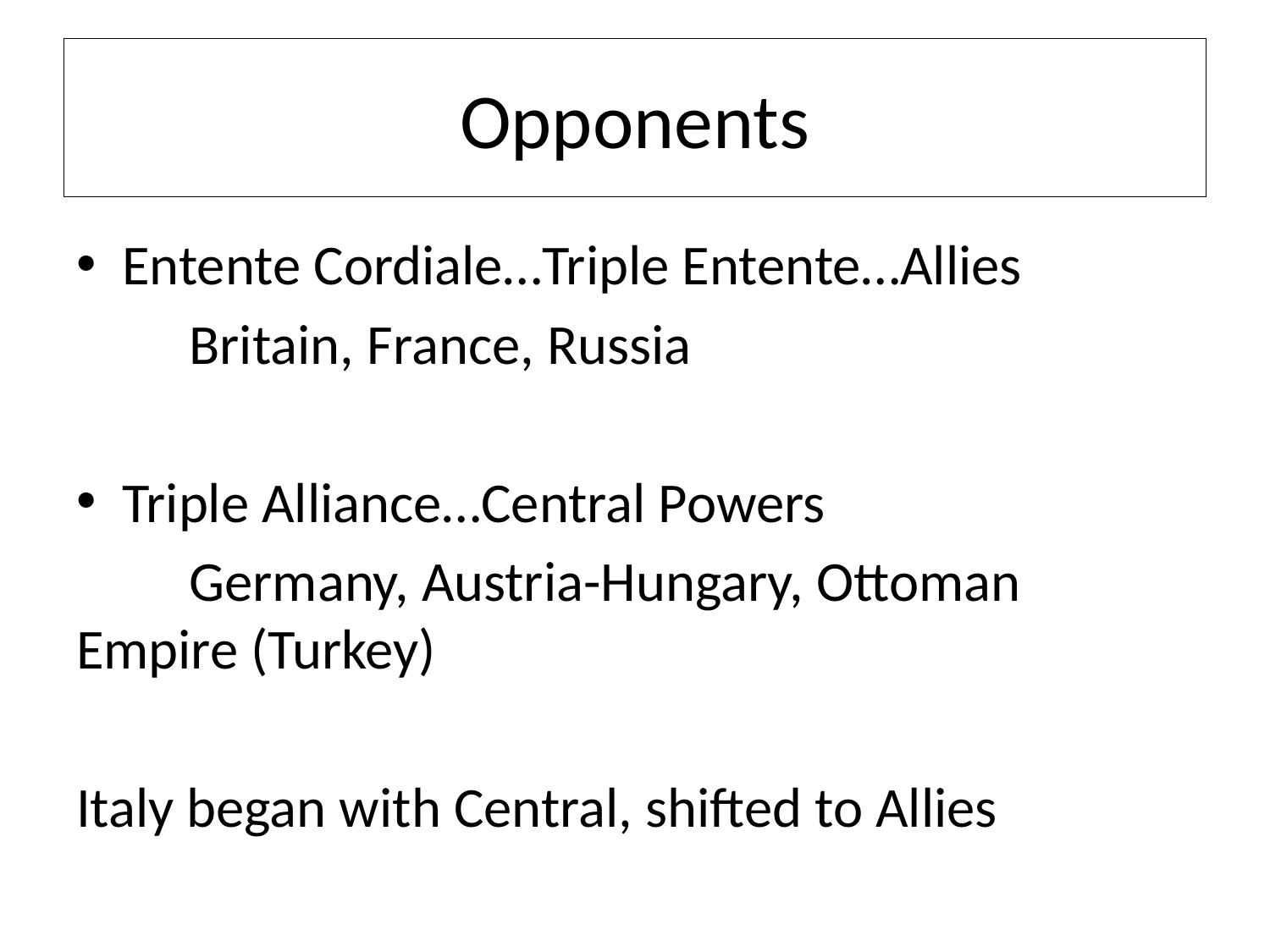

# Opponents
Entente Cordiale…Triple Entente…Allies
		Britain, France, Russia

Triple Alliance…Central Powers
		Germany, Austria-Hungary, Ottoman    Empire (Turkey)

Italy began with Central, shifted to Allies